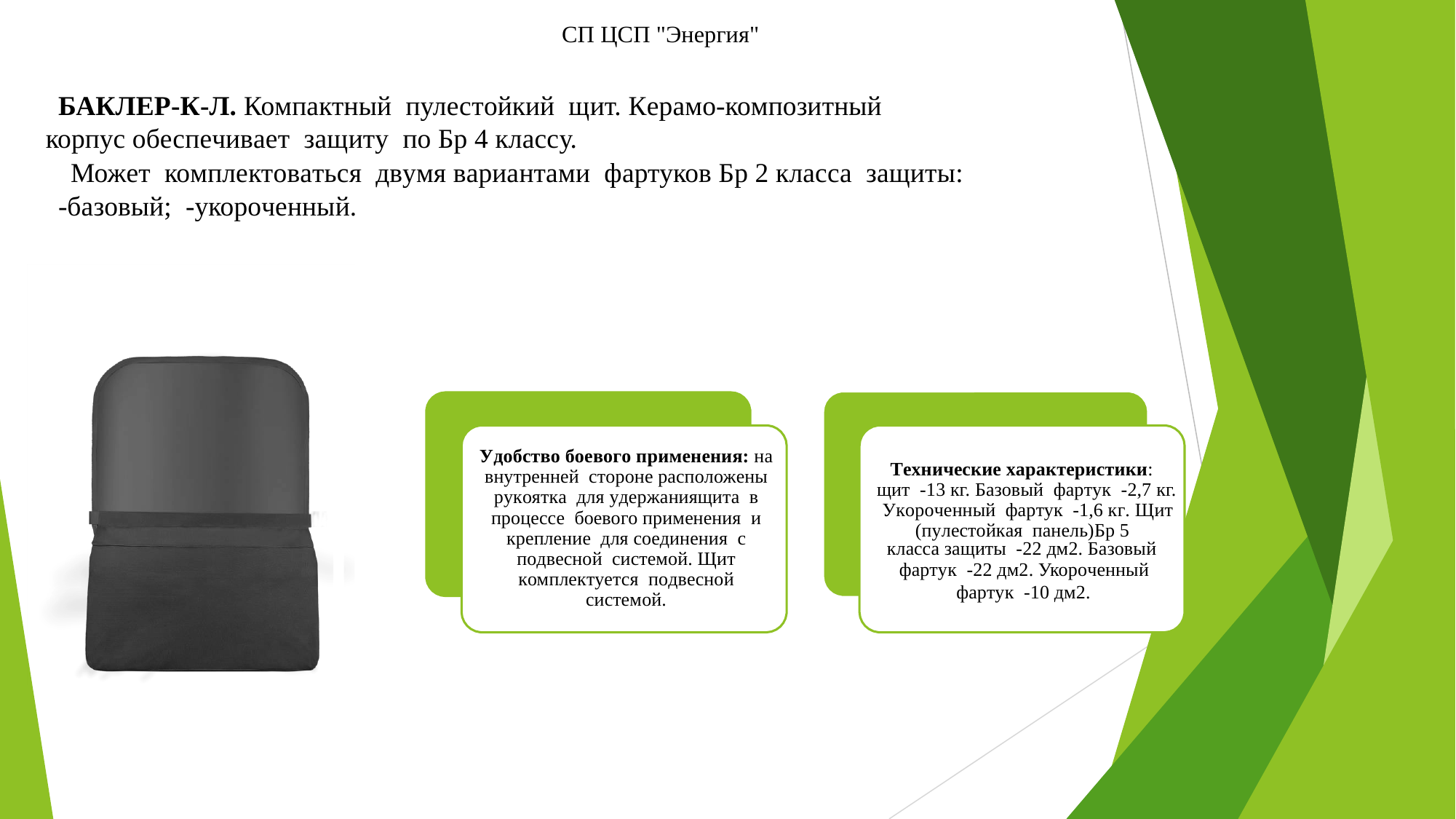

СП ЦСП "Энергия"

БАКЛЕР-К-Л. Компактный  пулестойкий  щит. Керамо-композитный  корпус обеспечивает  защиту  по Бр 4 классу.
Может  комплектоваться  двумя вариантами  фартуков Бр 2 класса  защиты:
-базовый;  -укороченный.

Удобство боевого применения: на внутренней  стороне расположены рукоятка  для удержаниящита  в процессе  боевого применения  и крепление  для соединения  с подвесной  системой. Щит комплектуется  подвесной системой.
Технические характеристики:
щит  -13 кг. Базовый  фартук  -2,7 кг.
Укороченный  фартук  -1,6 кг. Щит
(пулестойкая  панель)Бр 5
класса защиты  -22 дм2. Базовый фартук  -22 дм2. Укороченный
фартук  -10 дм2.